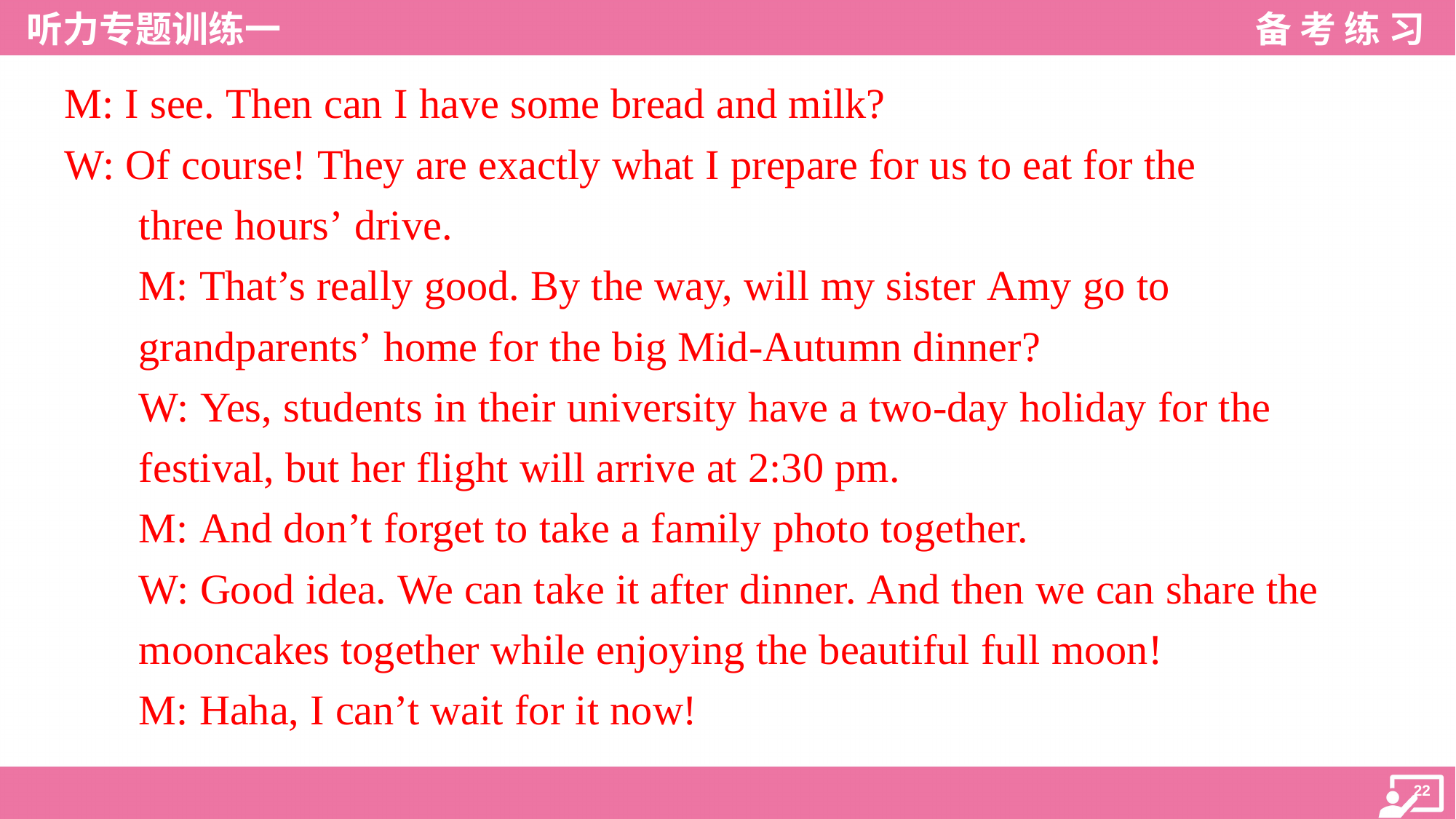

M: I see. Then can I have some bread and milk?
W: Of course! They are exactly what I prepare for us to eat for the
three hours’ drive.
M: That’s really good. By the way, will my sister Amy go to
grandparents’ home for the big Mid-Autumn dinner?
W: Yes, students in their university have a two-day holiday for the
festival, but her flight will arrive at 2:30 pm.
M: And don’t forget to take a family photo together.
W: Good idea. We can take it after dinner. And then we can share the
mooncakes together while enjoying the beautiful full moon!
M: Haha, I can’t wait for it now!